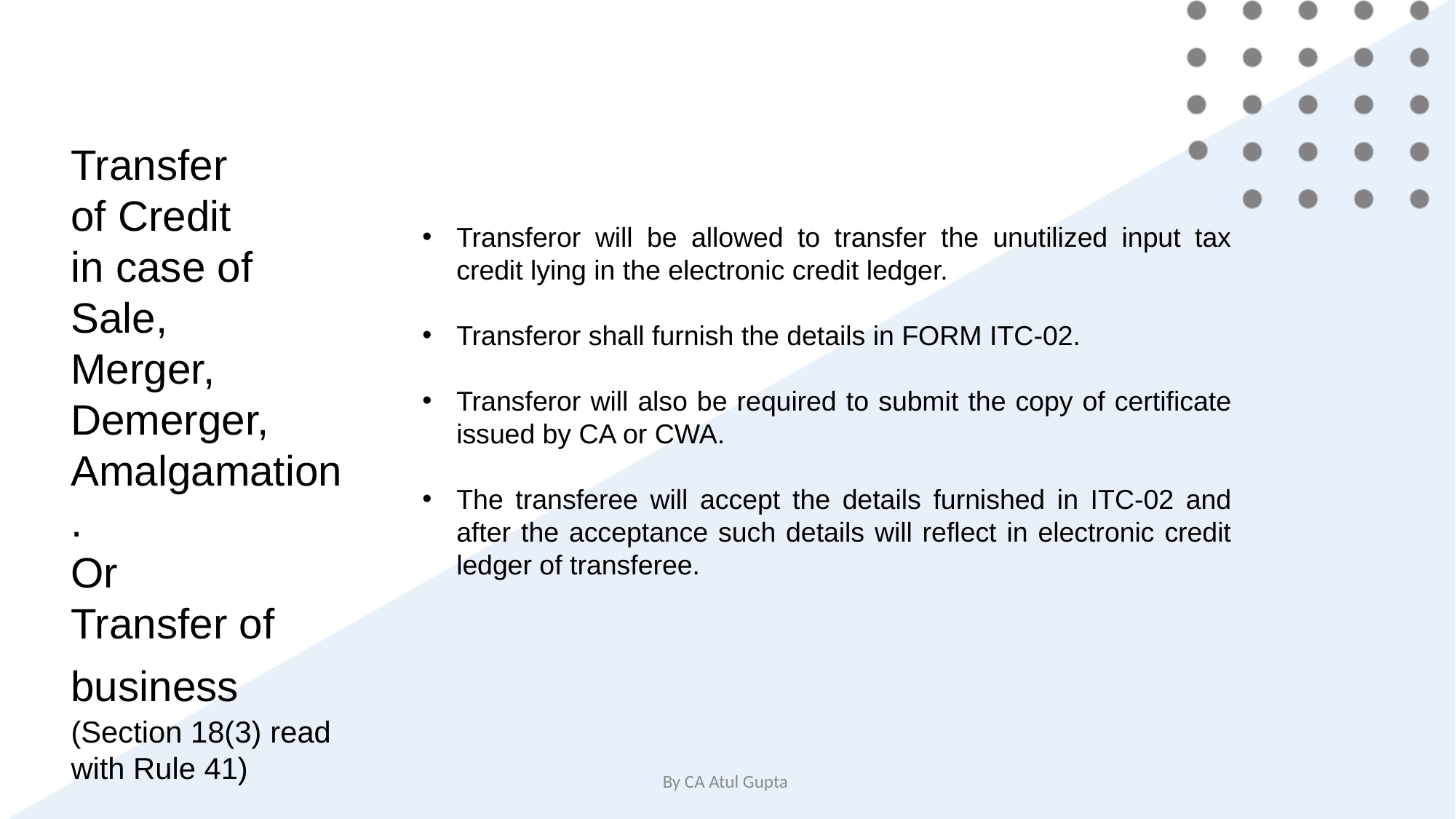

Transfer
of Credit
in case of
Sale,
Merger,
Demerger,
Amalgamation.
Or
Transfer of
business
(Section 18(3) read with Rule 41)
Transferor will be allowed to transfer the unutilized input tax credit lying in the electronic credit ledger.

Transferor shall furnish the details in FORM ITC-02.

Transferor will also be required to submit the copy of certificate issued by CA or CWA.

The transferee will accept the details furnished in ITC-02 and after the acceptance such details will reflect in electronic credit ledger of transferee.

By CA Atul Gupta